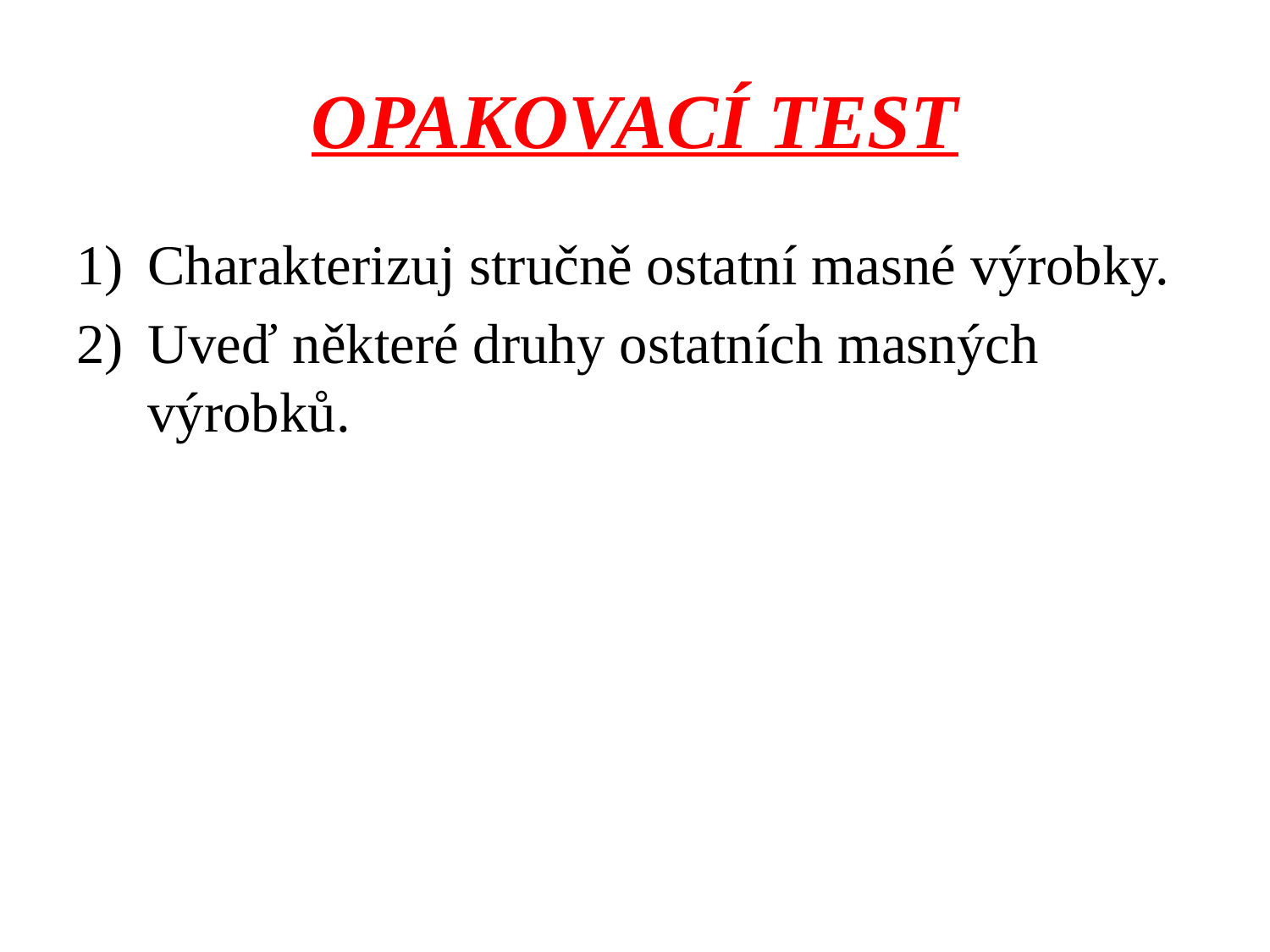

# OPAKOVACÍ TEST
Charakterizuj stručně ostatní masné výrobky.
Uveď některé druhy ostatních masných výrobků.